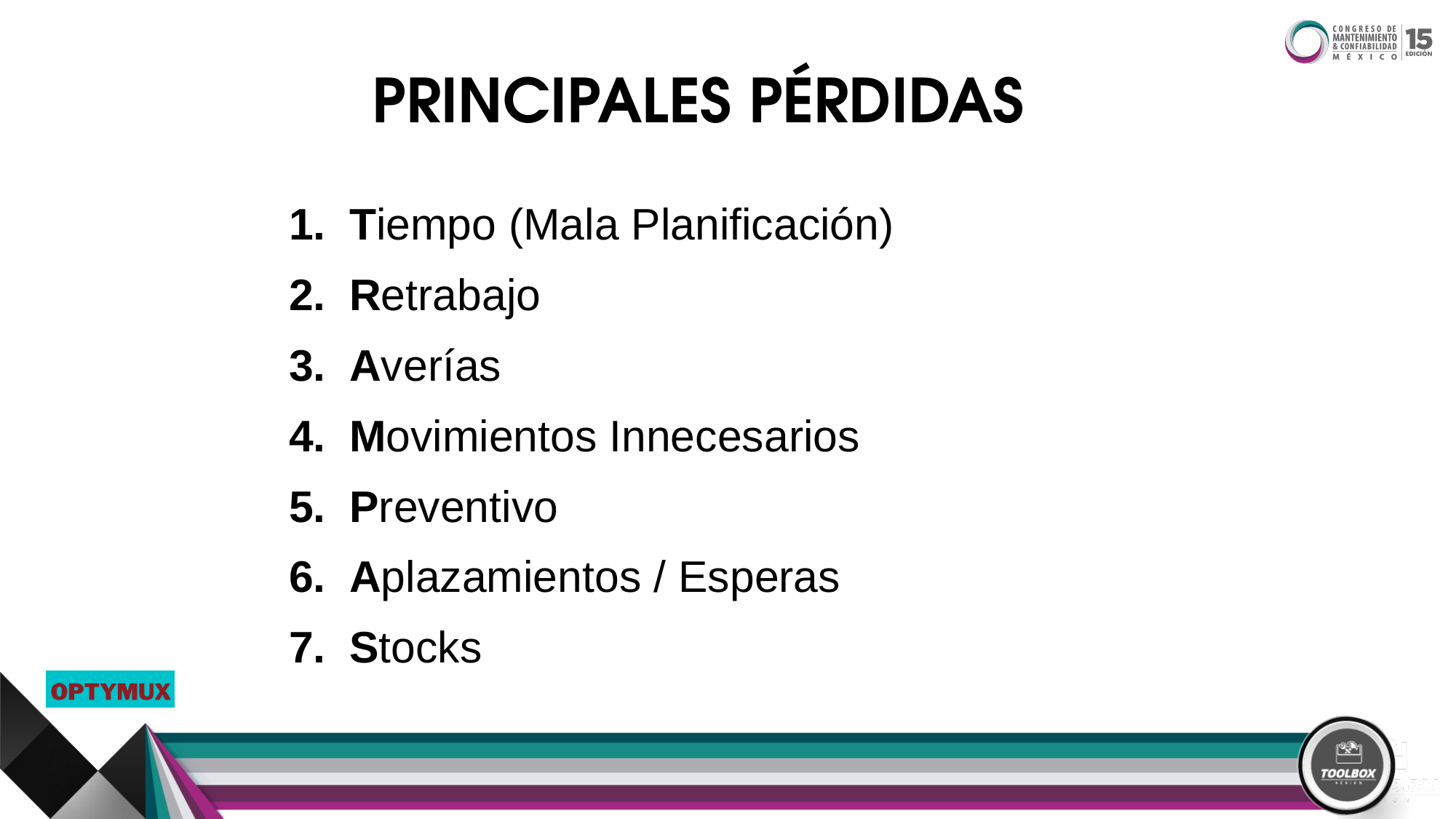

# PRINCIPALES PÉRDIDAS
Tiempo (Mala Planificación)
Retrabajo
Averías
Movimientos Innecesarios
Preventivo
Aplazamientos / Esperas
Stocks